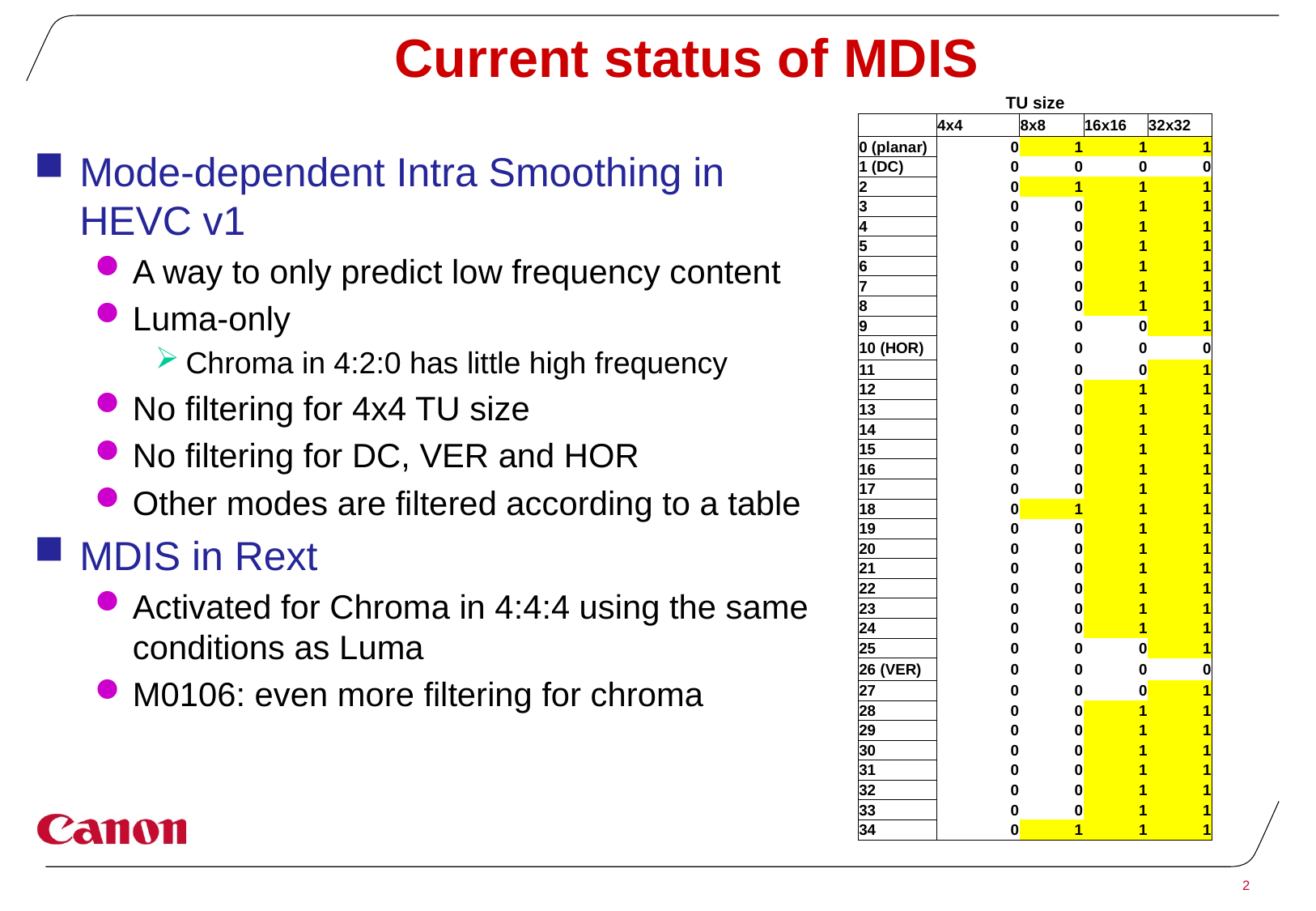

# Current status of MDIS
| TU size |  |  |  |  |
| --- | --- | --- | --- | --- |
|  | 4x4 | 8x8 | 16x16 | 32x32 |
| 0 (planar) | 0 | 1 | 1 | 1 |
| 1 (DC) | 0 | 0 | 0 | 0 |
| 2 | 0 | 1 | 1 | 1 |
| 3 | 0 | 0 | 1 | 1 |
| 4 | 0 | 0 | 1 | 1 |
| 5 | 0 | 0 | 1 | 1 |
| 6 | 0 | 0 | 1 | 1 |
| 7 | 0 | 0 | 1 | 1 |
| 8 | 0 | 0 | 1 | 1 |
| 9 | 0 | 0 | 0 | 1 |
| 10 (HOR) | 0 | 0 | 0 | 0 |
| 11 | 0 | 0 | 0 | 1 |
| 12 | 0 | 0 | 1 | 1 |
| 13 | 0 | 0 | 1 | 1 |
| 14 | 0 | 0 | 1 | 1 |
| 15 | 0 | 0 | 1 | 1 |
| 16 | 0 | 0 | 1 | 1 |
| 17 | 0 | 0 | 1 | 1 |
| 18 | 0 | 1 | 1 | 1 |
| 19 | 0 | 0 | 1 | 1 |
| 20 | 0 | 0 | 1 | 1 |
| 21 | 0 | 0 | 1 | 1 |
| 22 | 0 | 0 | 1 | 1 |
| 23 | 0 | 0 | 1 | 1 |
| 24 | 0 | 0 | 1 | 1 |
| 25 | 0 | 0 | 0 | 1 |
| 26 (VER) | 0 | 0 | 0 | 0 |
| 27 | 0 | 0 | 0 | 1 |
| 28 | 0 | 0 | 1 | 1 |
| 29 | 0 | 0 | 1 | 1 |
| 30 | 0 | 0 | 1 | 1 |
| 31 | 0 | 0 | 1 | 1 |
| 32 | 0 | 0 | 1 | 1 |
| 33 | 0 | 0 | 1 | 1 |
| 34 | 0 | 1 | 1 | 1 |
Mode-dependent Intra Smoothing in HEVC v1
A way to only predict low frequency content
Luma-only
Chroma in 4:2:0 has little high frequency
No filtering for 4x4 TU size
No filtering for DC, VER and HOR
Other modes are filtered according to a table
MDIS in Rext
Activated for Chroma in 4:4:4 using the same conditions as Luma
M0106: even more filtering for chroma

2